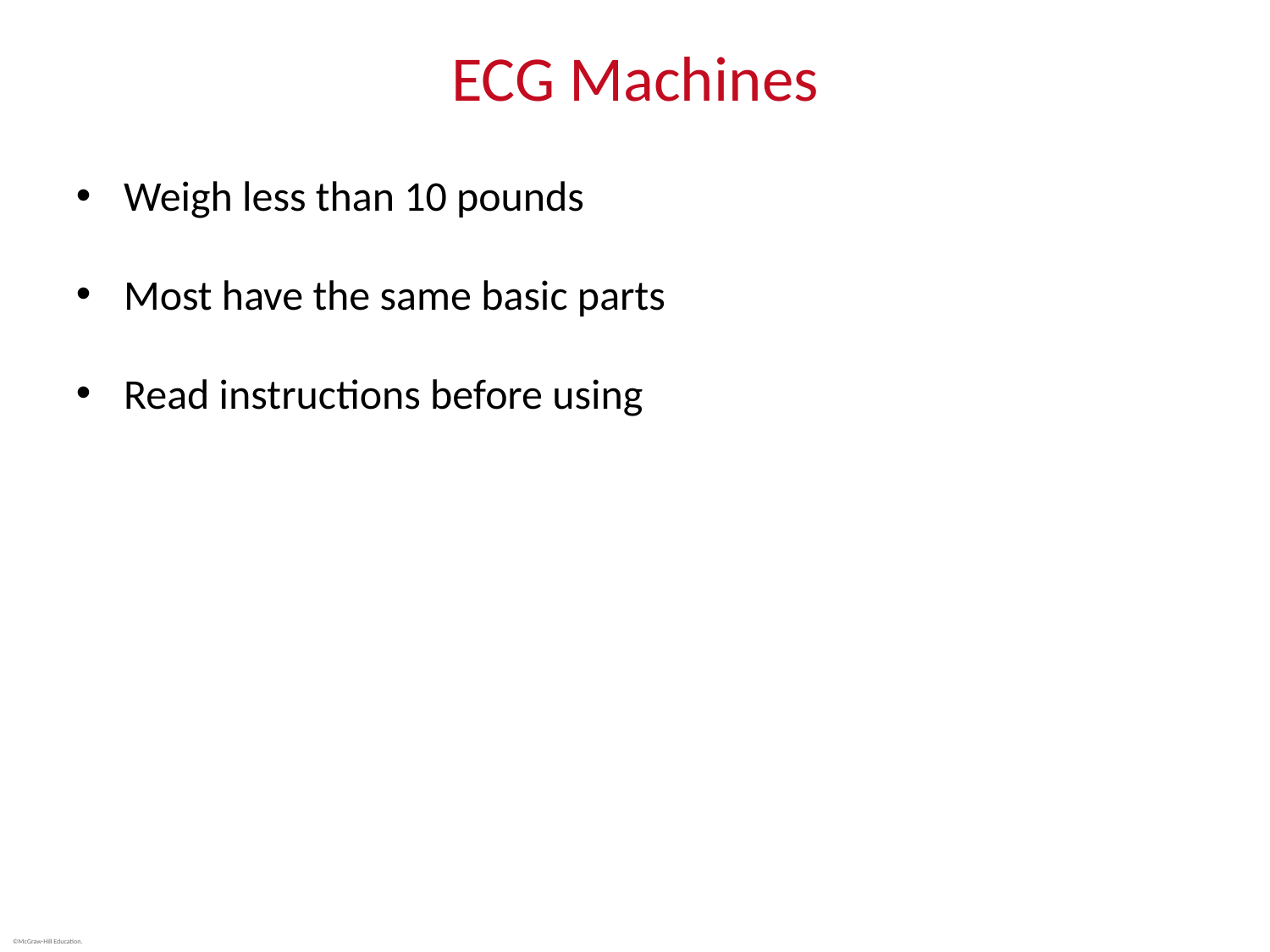

# ECG Machines
Weigh less than 10 pounds
Most have the same basic parts
Read instructions before using